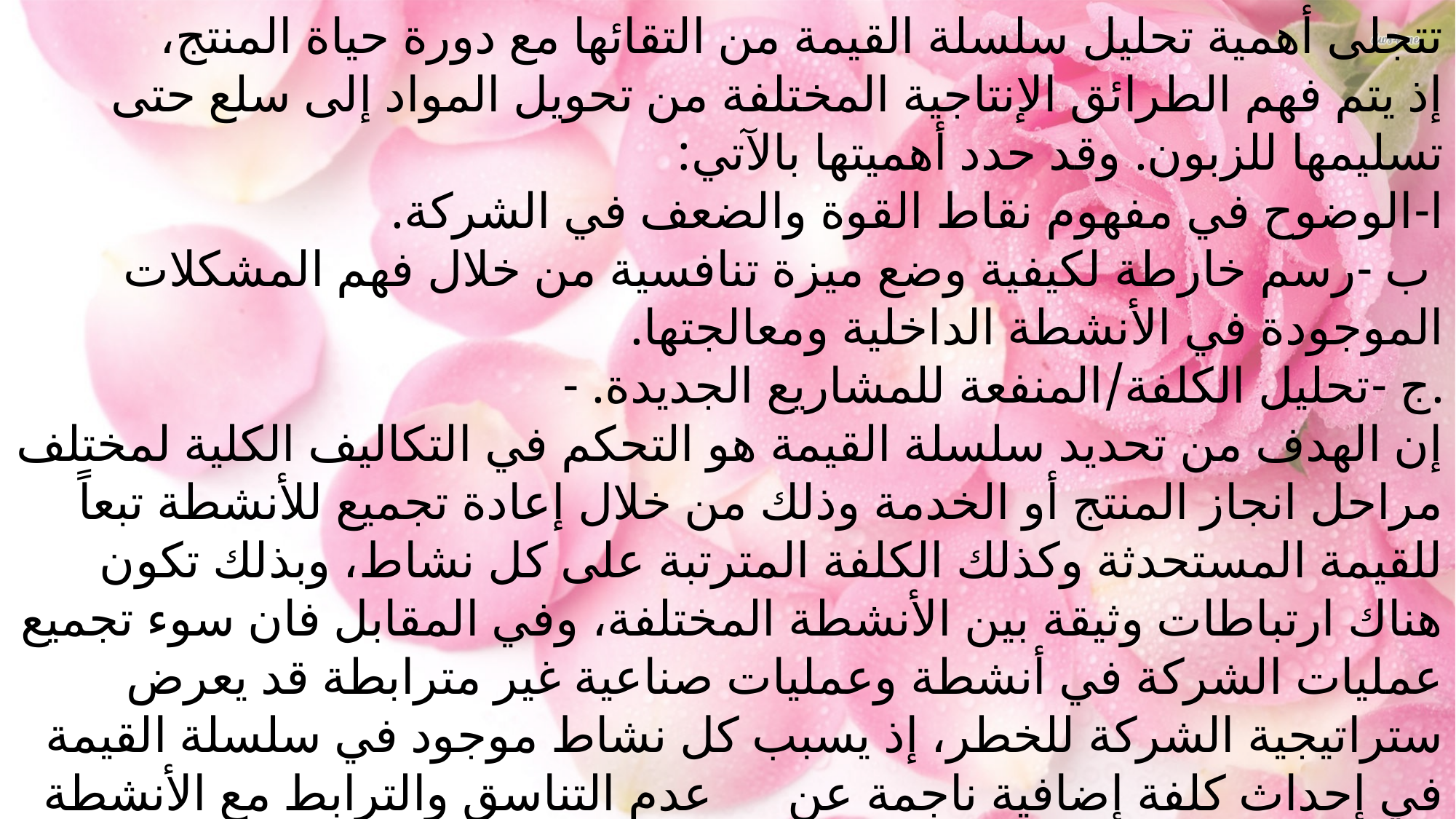

تتجلى أهمية تحليل سلسلة القيمة من التقائها مع دورة حياة المنتج،
إذ يتم فهم الطرائق الإنتاجية المختلفة من تحويل المواد إلى سلع حتى تسليمها للزبون. وقد حدد أهميتها بالآتي:
‌	ا-الوضوح في مفهوم نقاط القوة والضعف في الشركة.
	 ب -رسم خارطة لكيفية وضع ميزة تنافسية من خلال فهم المشكلات الموجودة في الأنشطة الداخلية ومعالجتها.
‌.	ج -تحليل الكلفة/المنفعة للمشاريع الجديدة. -
إن الهدف من تحديد سلسلة القيمة هو التحكم في التكاليف الكلية لمختلف مراحل انجاز المنتج أو الخدمة وذلك من خلال إعادة تجميع للأنشطة تبعاً للقيمة المستحدثة وكذلك الكلفة المترتبة على كل نشاط، وبذلك تكون هناك ارتباطات وثيقة بين الأنشطة المختلفة، وفي المقابل فان سوء تجميع عمليات الشركة في أنشطة وعمليات صناعية غير مترابطة قد يعرض ستراتيجية الشركة للخطر، إذ يسبب كل نشاط موجود في سلسلة القيمة في إحداث كلفة إضافية ناجمة عن      عدم التناسق والترابط مع الأنشطة الأخرى في السلسلة